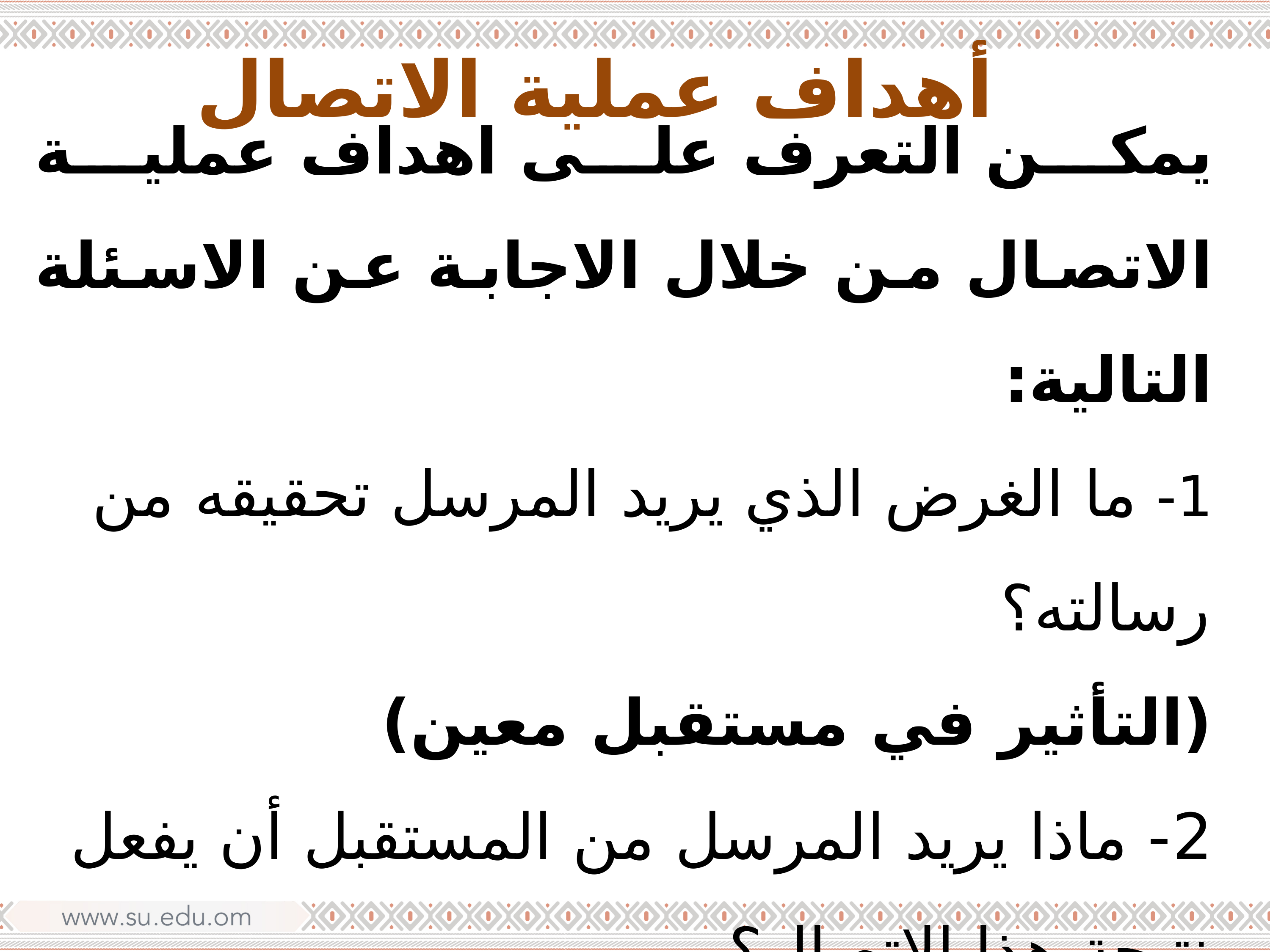

أهداف عملية الاتصال
يمكن التعرف على اهداف عملية الاتصال من خلال الاجابة عن الاسئلة التالية:
1- ما الغرض الذي يريد المرسل تحقيقه من رسالته؟                                       (التأثير في مستقبل معين)
2- ماذا يريد المرسل من المستقبل أن يفعل نتيجة هذا الاتصال؟                              (أداء استجابة معينة نتيجة استقبال المثير)
3- وماهي الاستجابات التي يرغب المرسل الحصول عليها من المستقبل؟                  (إحداث التغيير في سلوكه)